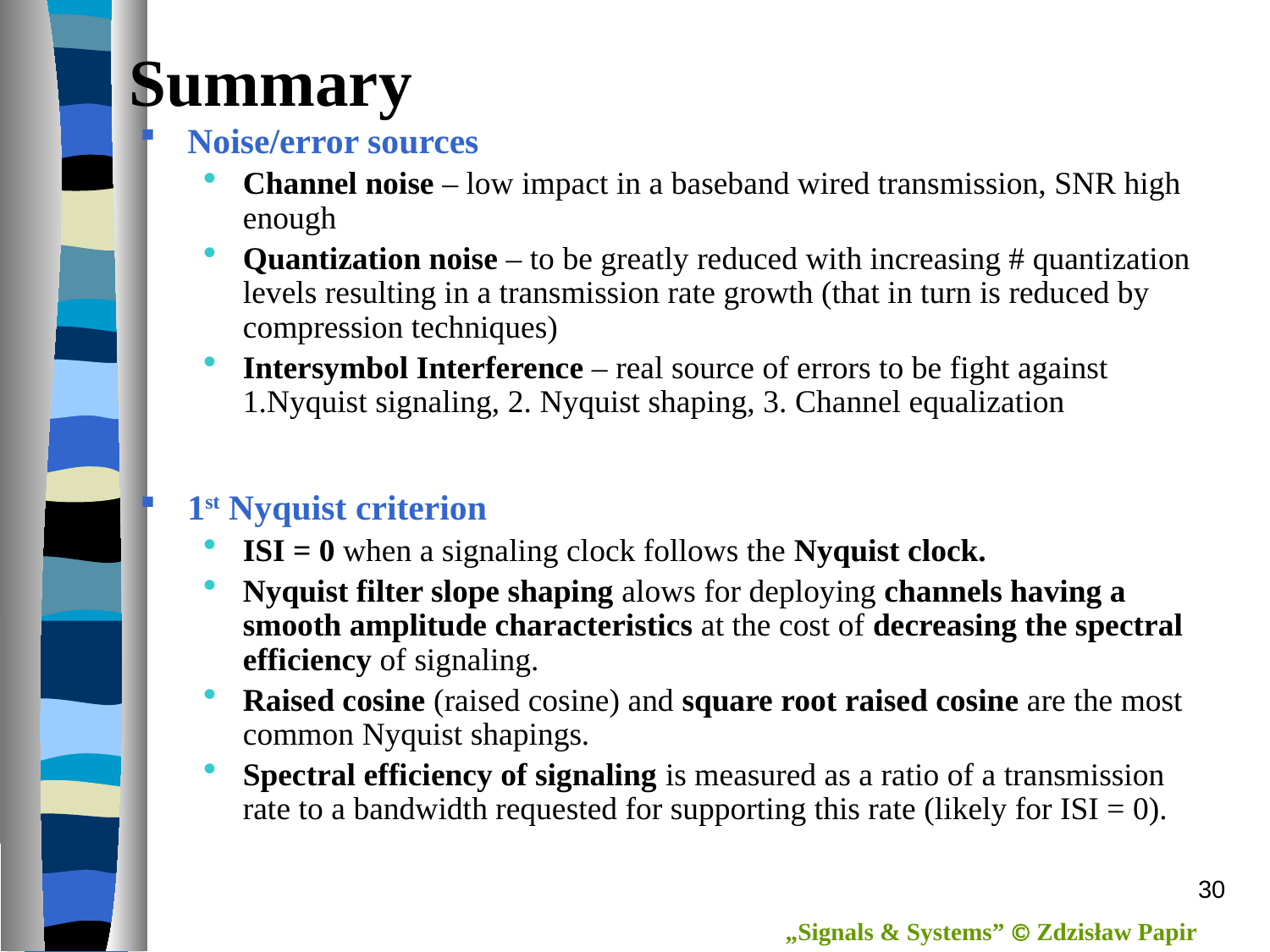

# Summary
Noise/error sources
Channel noise – low impact in a baseband wired transmission, SNR high enough
Quantization noise – to be greatly reduced with increasing # quantization levels resulting in a transmission rate growth (that in turn is reduced by compression techniques)
Intersymbol Interference – real source of errors to be fight against 1.Nyquist signaling, 2. Nyquist shaping, 3. Channel equalization

1st Nyquist criterion
ISI = 0 when a signaling clock follows the Nyquist clock.
Nyquist filter slope shaping alows for deploying channels having a smooth amplitude characteristics at the cost of decreasing the spectral efficiency of signaling.
Raised cosine (raised cosine) and square root raised cosine are the most common Nyquist shapings.
Spectral efficiency of signaling is measured as a ratio of a transmission rate to a bandwidth requested for supporting this rate (likely for ISI = 0).

30
„Signals & Systems” © Zdzisław Papir